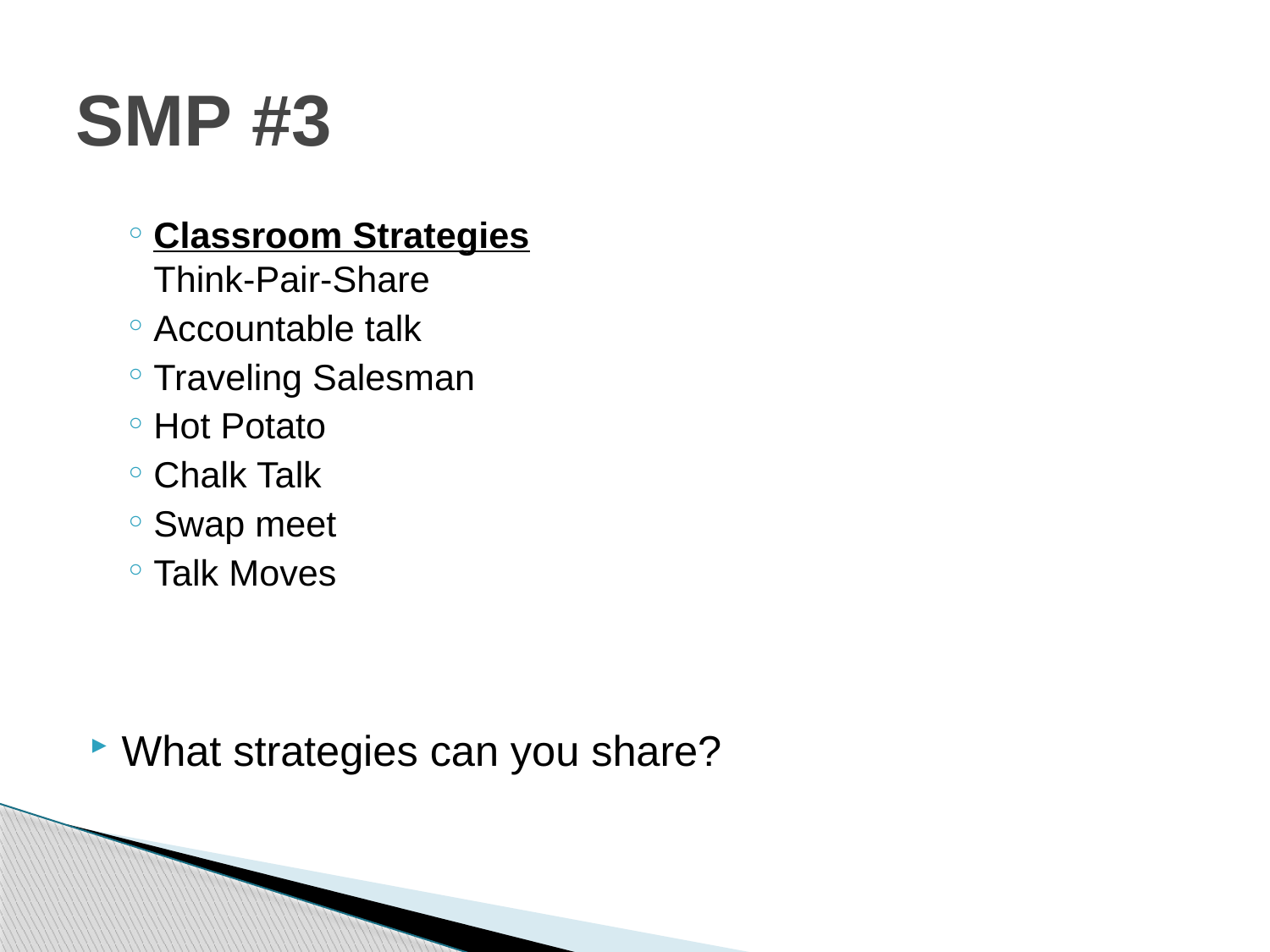

# SMP #3
Classroom Strategies
Think-Pair-Share
Accountable talk
Traveling Salesman
Hot Potato
Chalk Talk
Swap meet
Talk Moves

What strategies can you share?